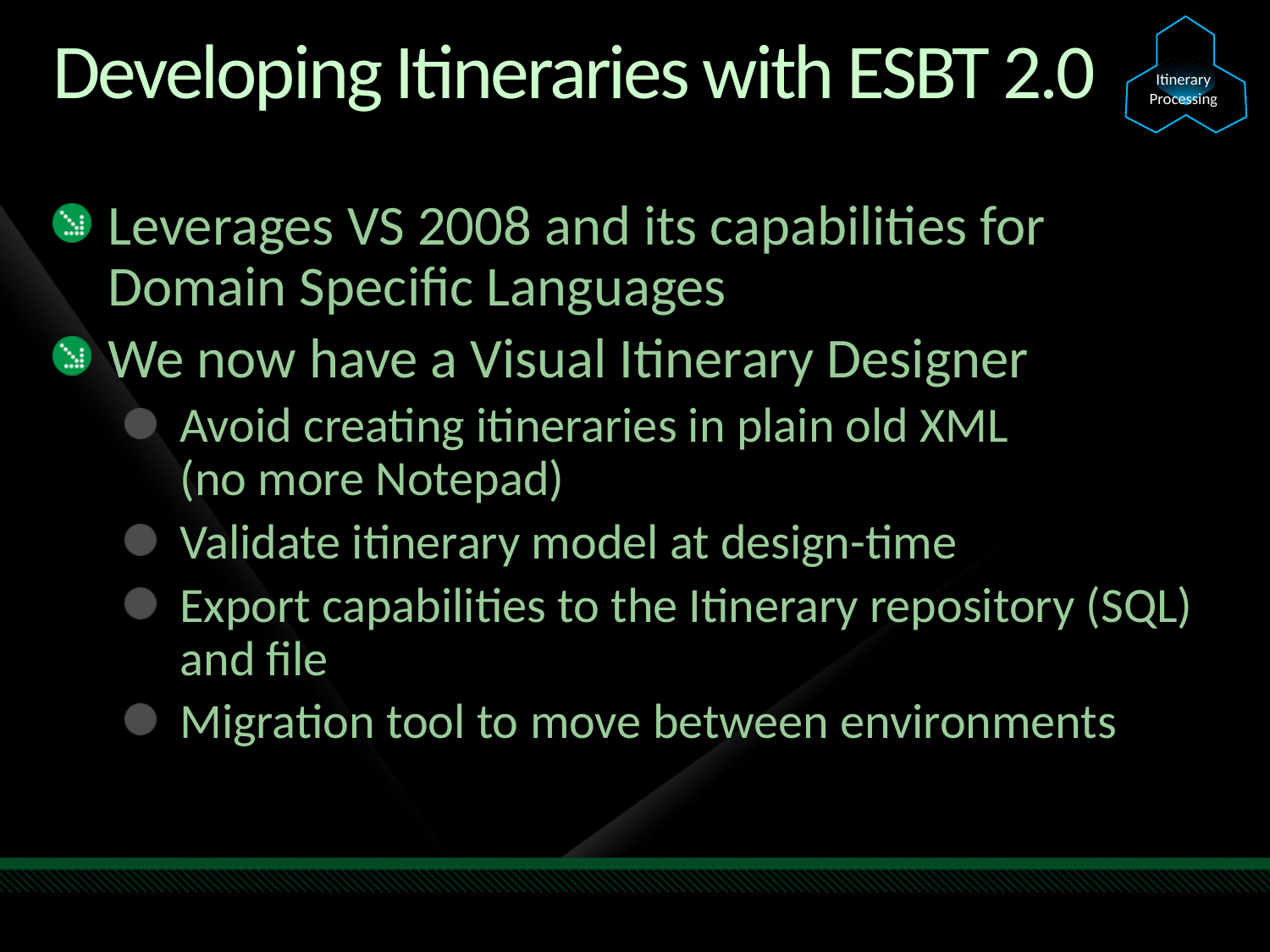

Itinerary
Processing
# Developing Itineraries with ESBT 2.0
Leverages VS 2008 and its capabilities for Domain Specific Languages
We now have a Visual Itinerary Designer
Avoid creating itineraries in plain old XML
(no more Notepad)
Validate itinerary model at design-time
Export capabilities to the Itinerary repository (SQL) and file
Migration tool to move between environments